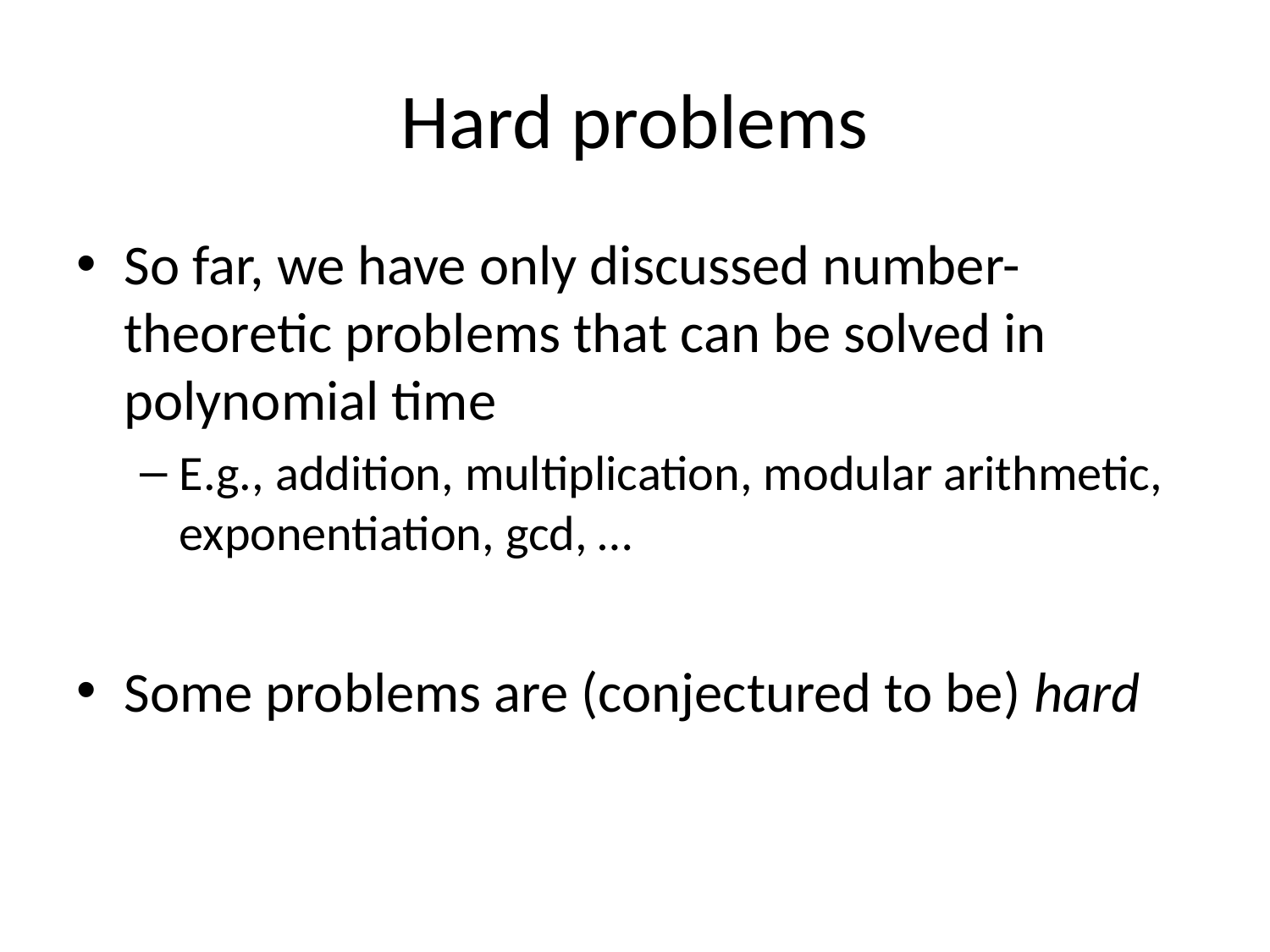

# Hard problems
So far, we have only discussed number-theoretic problems that can be solved in polynomial time
E.g., addition, multiplication, modular arithmetic, exponentiation, gcd, …

Some problems are (conjectured to be) hard